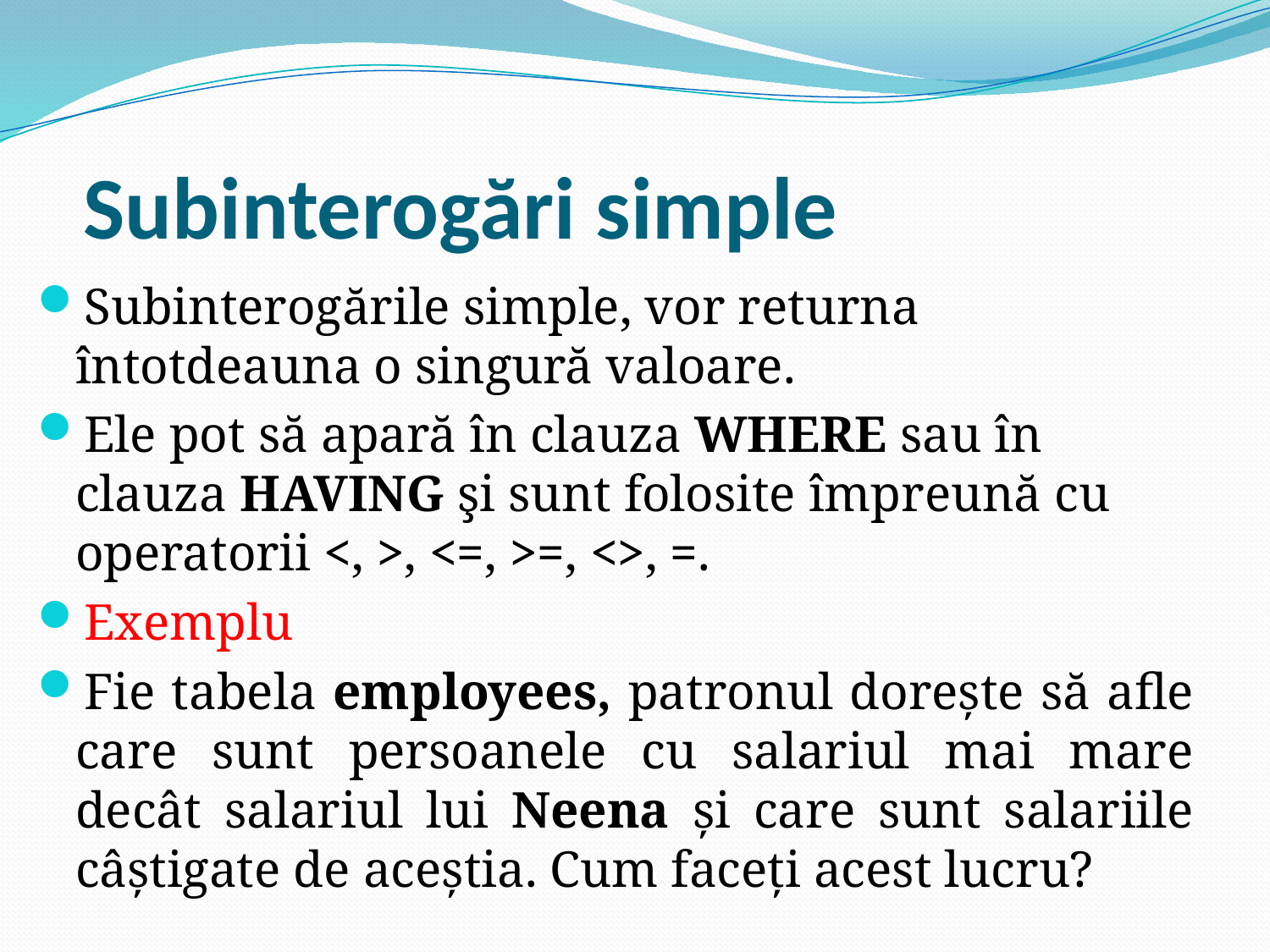

# Subinterogări simple
Subinterogările simple, vor returna întotdeauna o singură valoare.
Ele pot să apară în clauza WHERE sau în clauza HAVING şi sunt folosite împreună cu operatorii <, >, <=, >=, <>, =.
Exemplu
Fie tabela employees, patronul dorește să afle care sunt persoanele cu salariul mai mare decât salariul lui Neena și care sunt salariile câștigate de aceștia. Cum faceți acest lucru?